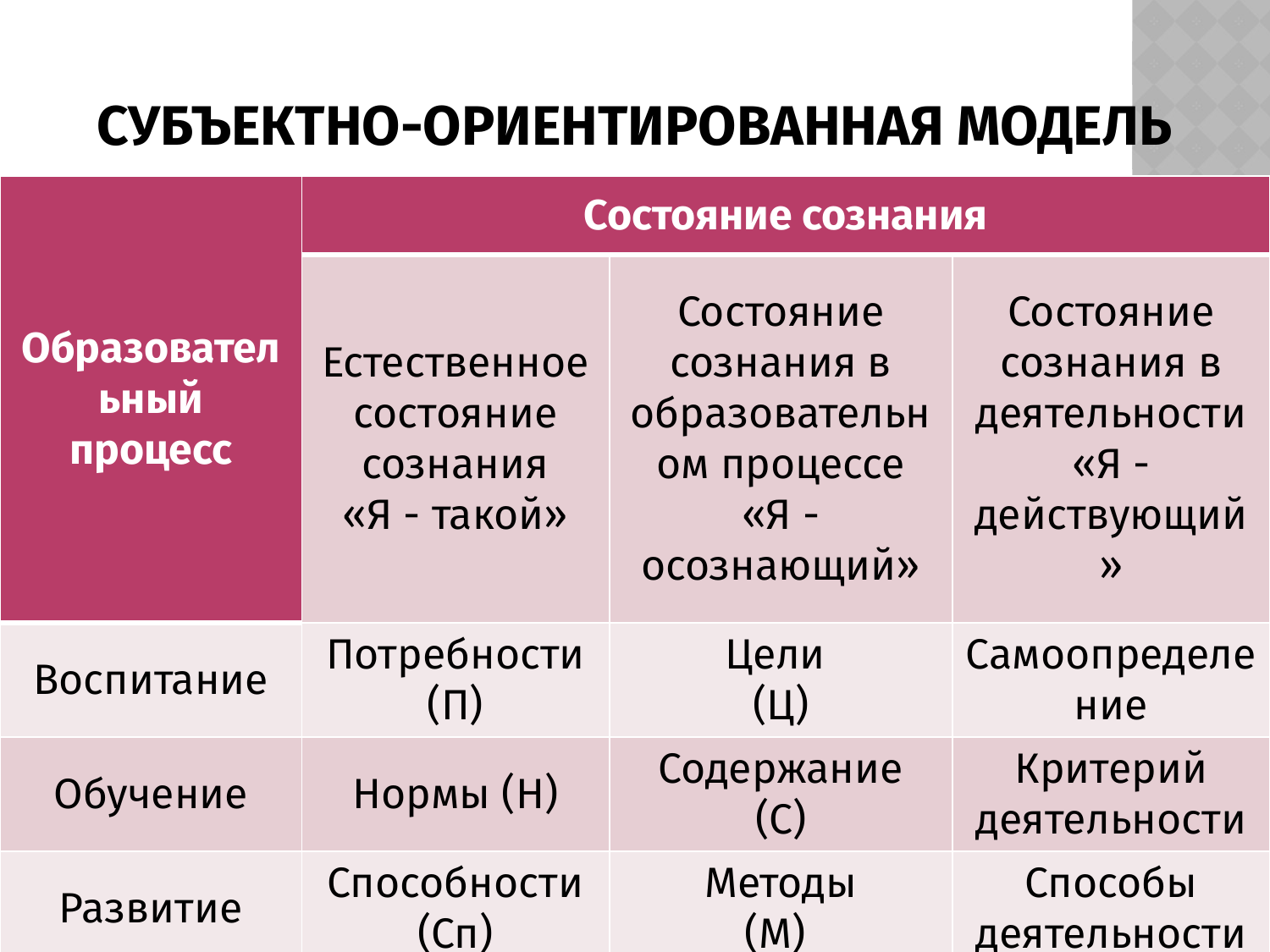

# Субъектно-ориентированная модель
| Образовательный процесс | Состояние сознания |  |  |
| --- | --- | --- | --- |
|  | Естественное состояние сознания «Я - такой» | Состояние сознания в образовательном процессе «Я - осознающий» | Состояние сознания в деятельности «Я - действующий» |
| Воспитание | Потребности (П) | Цели (Ц) | Самоопределение |
| Обучение | Нормы (Н) | Содержание (С) | Критерий деятельности |
| Развитие | Способности (Сп) | Методы (М) | Способы деятельности |